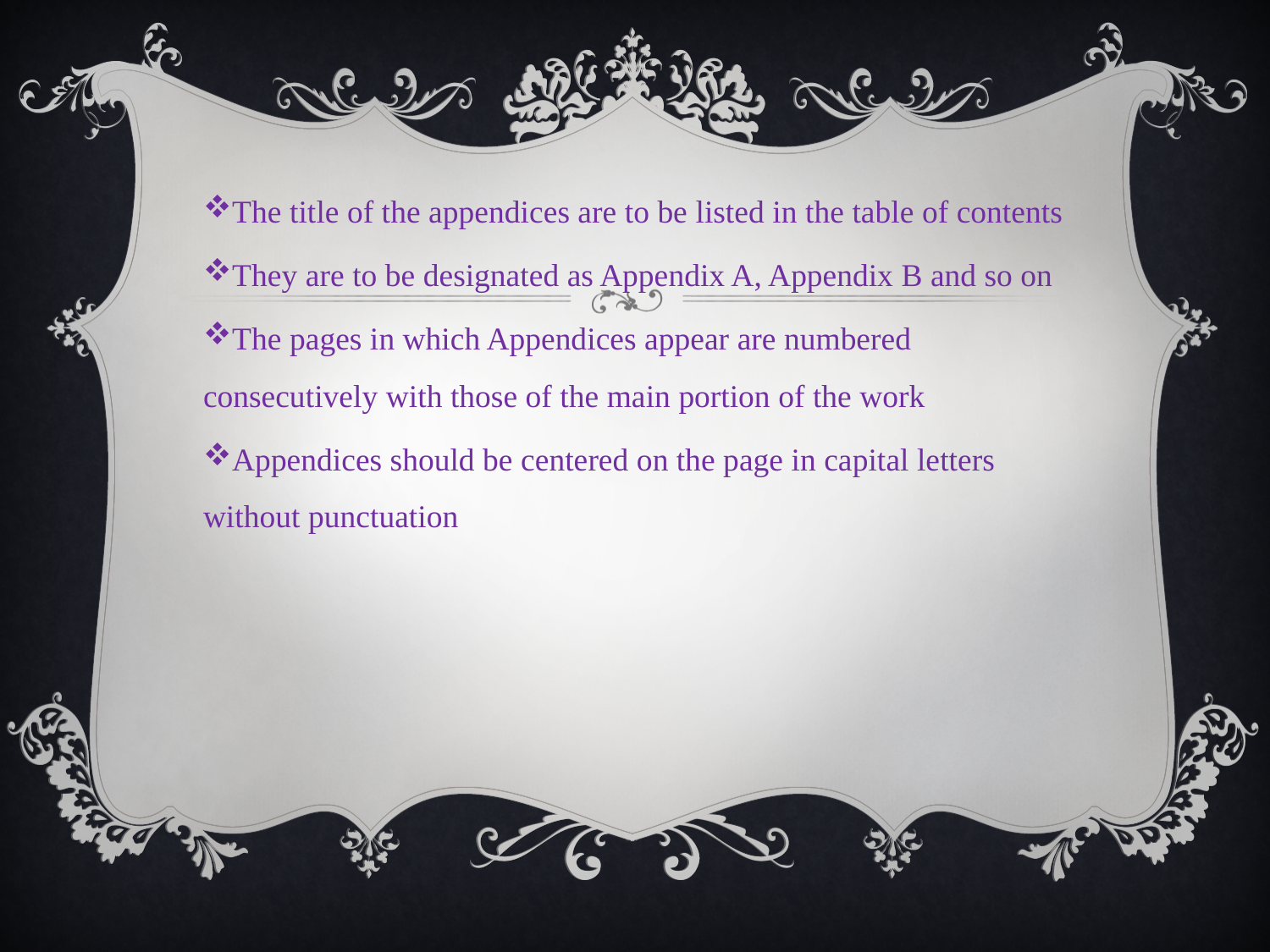

The title of the appendices are to be listed in the table of contents
They are to be designated as Appendix A, Appendix B and so on
The pages in which Appendices appear are numbered consecutively with those of the main portion of the work
Appendices should be centered on the page in capital letters without punctuation